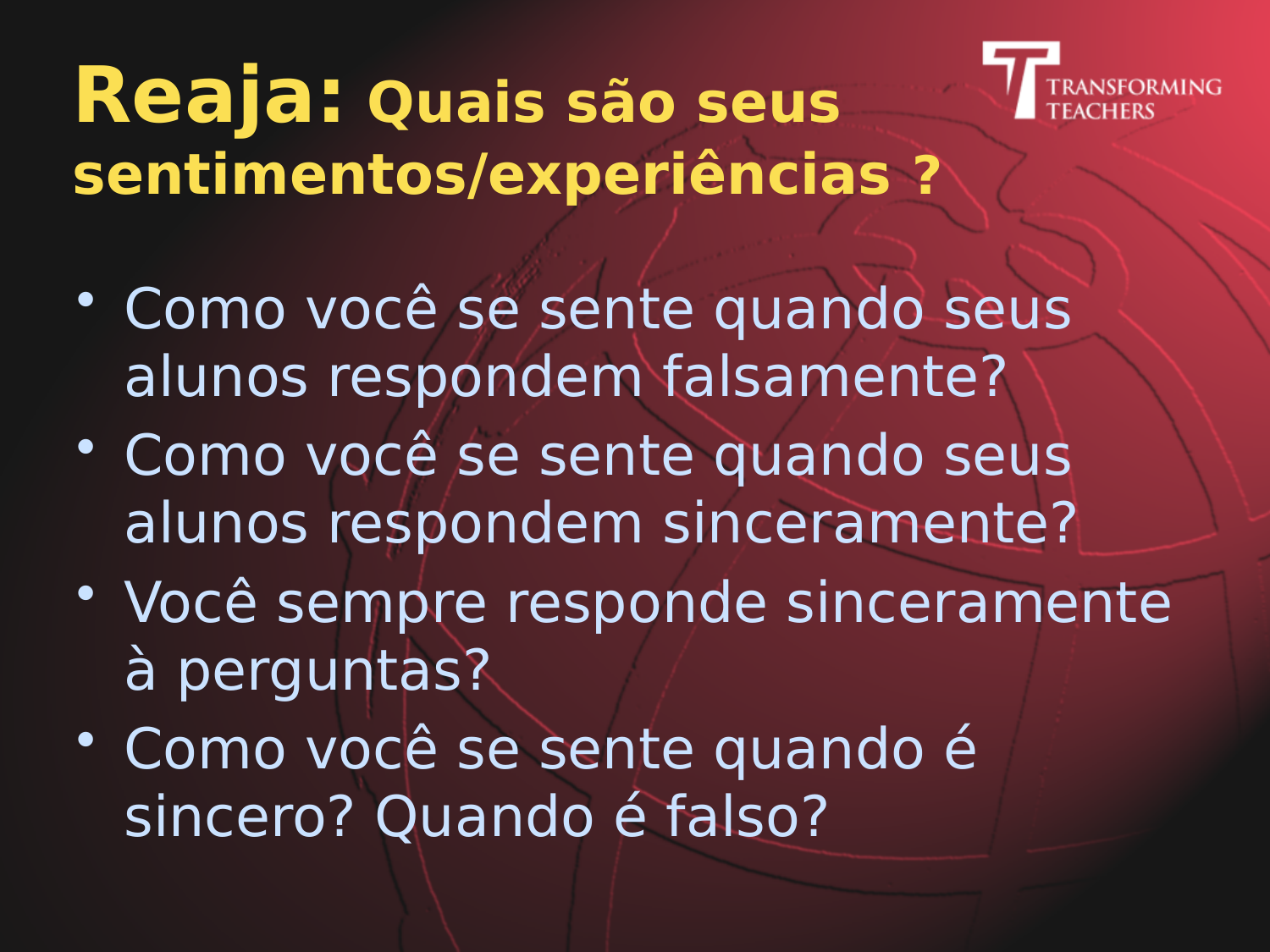

# Reaja: Quais são seus sentimentos/experiências ?
Como você se sente quando seus alunos respondem falsamente?
Como você se sente quando seus alunos respondem sinceramente?
Você sempre responde sinceramente à perguntas?
Como você se sente quando é sincero? Quando é falso?